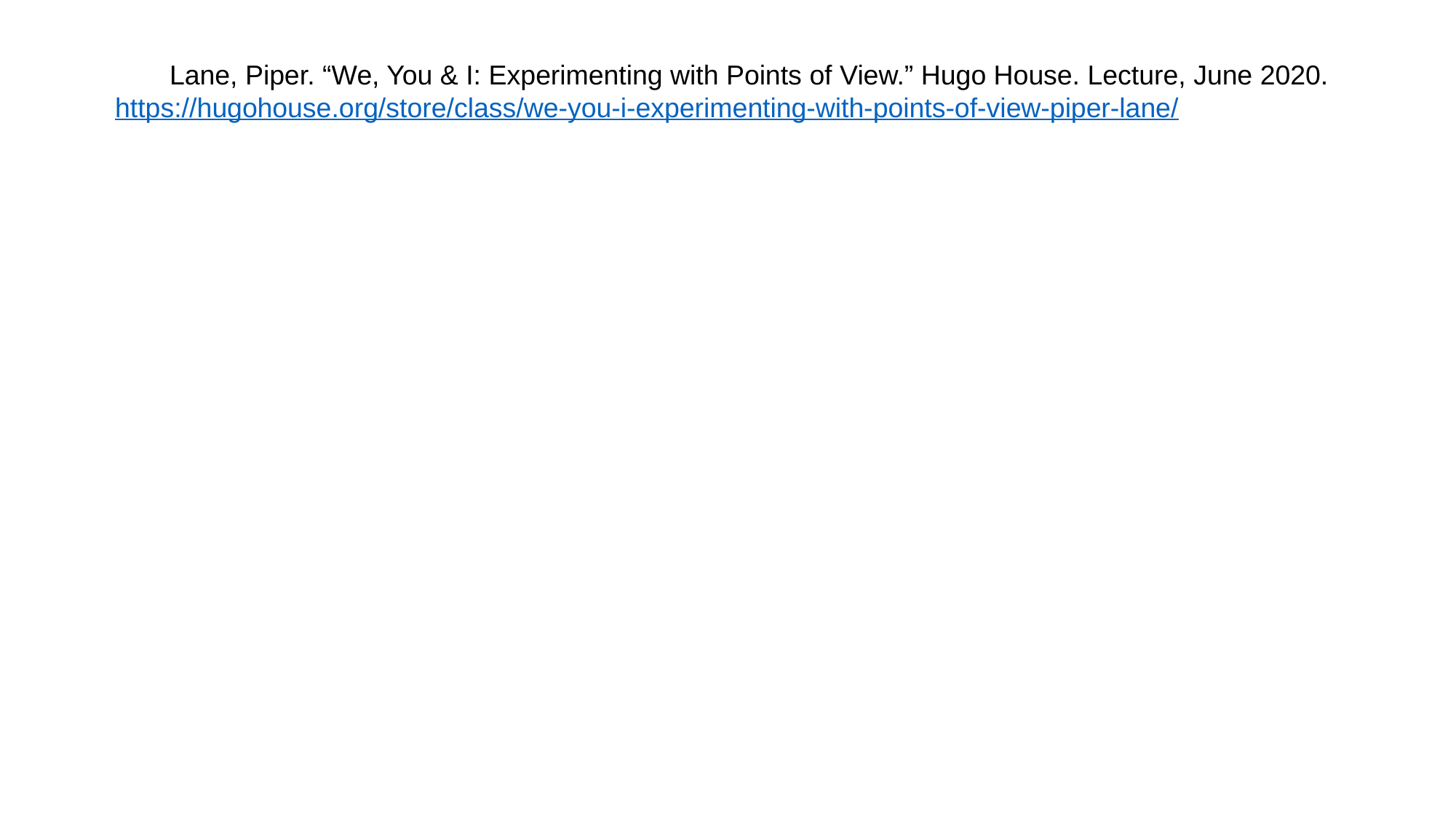

Lane, Piper. “We, You & I: Experimenting with Points of View.” Hugo House. Lecture, June 2020. https://hugohouse.org/store/class/we-you-i-experimenting-with-points-of-view-piper-lane/